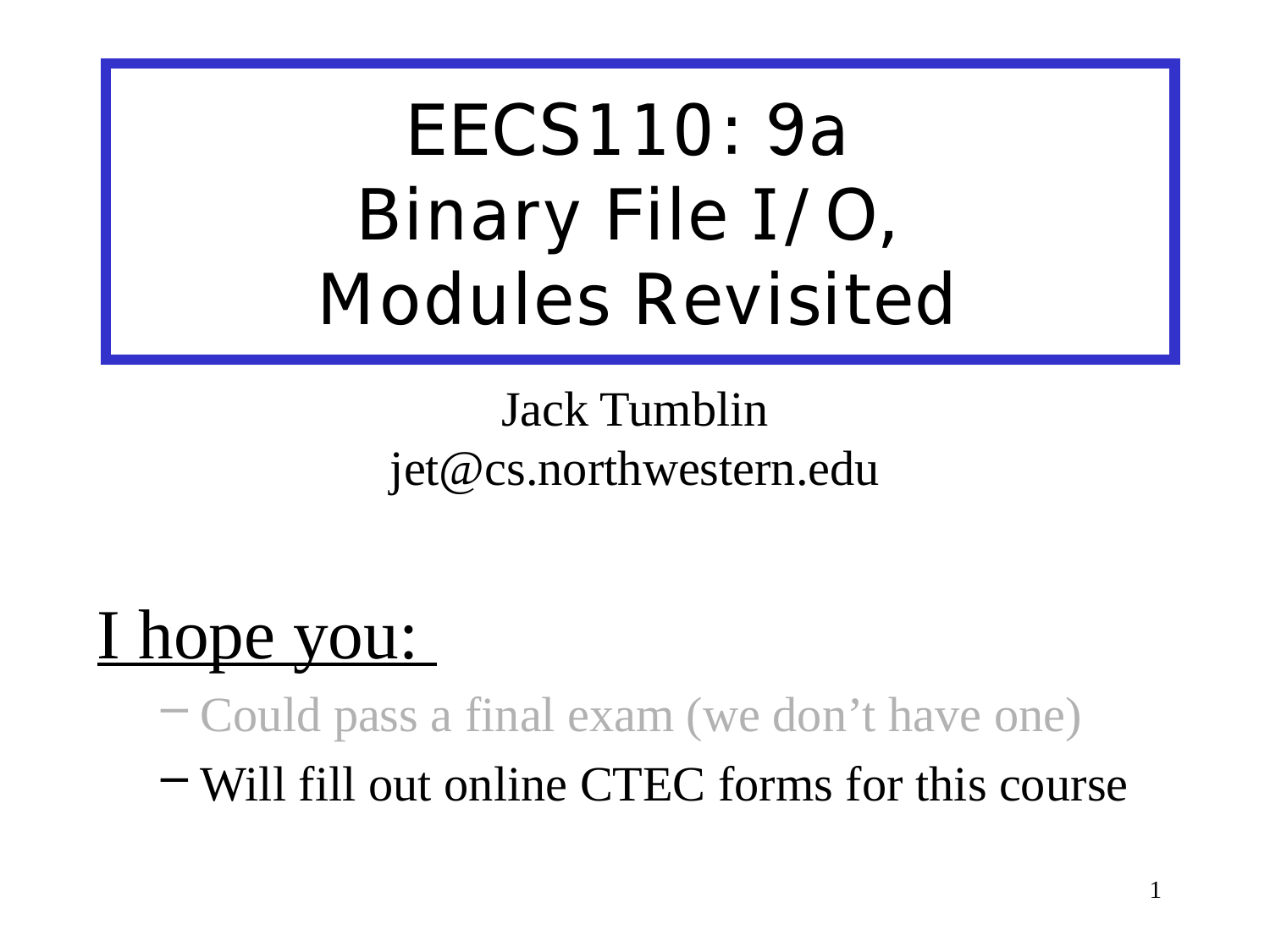

# EECS110: 9a Binary File I/O, Modules Revisited
Jack Tumblin
jet@cs.northwestern.edu
I hope you:
Could pass a final exam (we don’t have one)
Will fill out online CTEC forms for this course
1